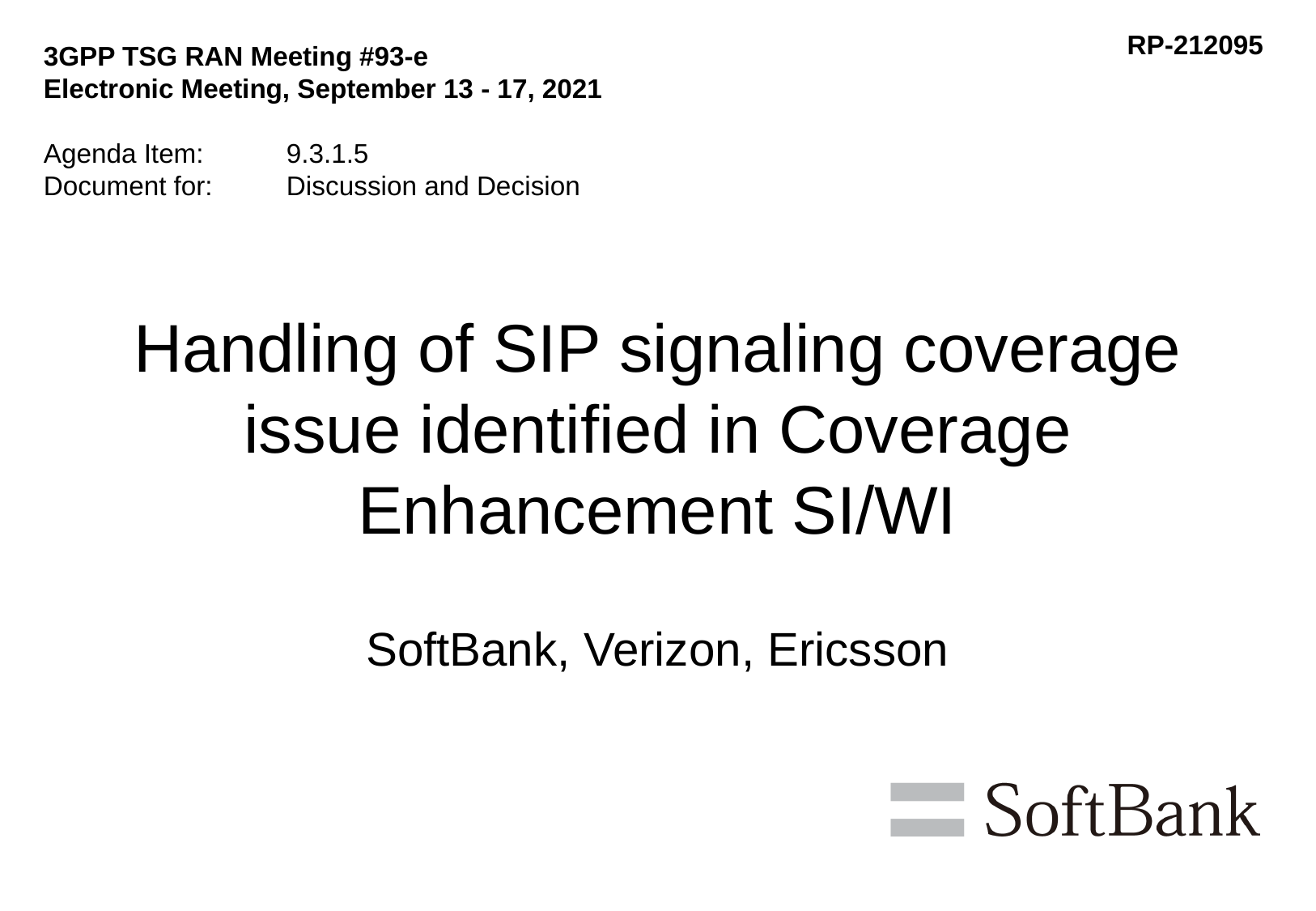

RP-212095
3GPP TSG RAN Meeting #93-e
Electronic Meeting, September 13 - 17, 2021

Agenda Item:	9.3.1.5
Document for:	Discussion and Decision
# Handling of SIP signaling coverage issue identified in Coverage Enhancement SI/WI
SoftBank, Verizon, Ericsson